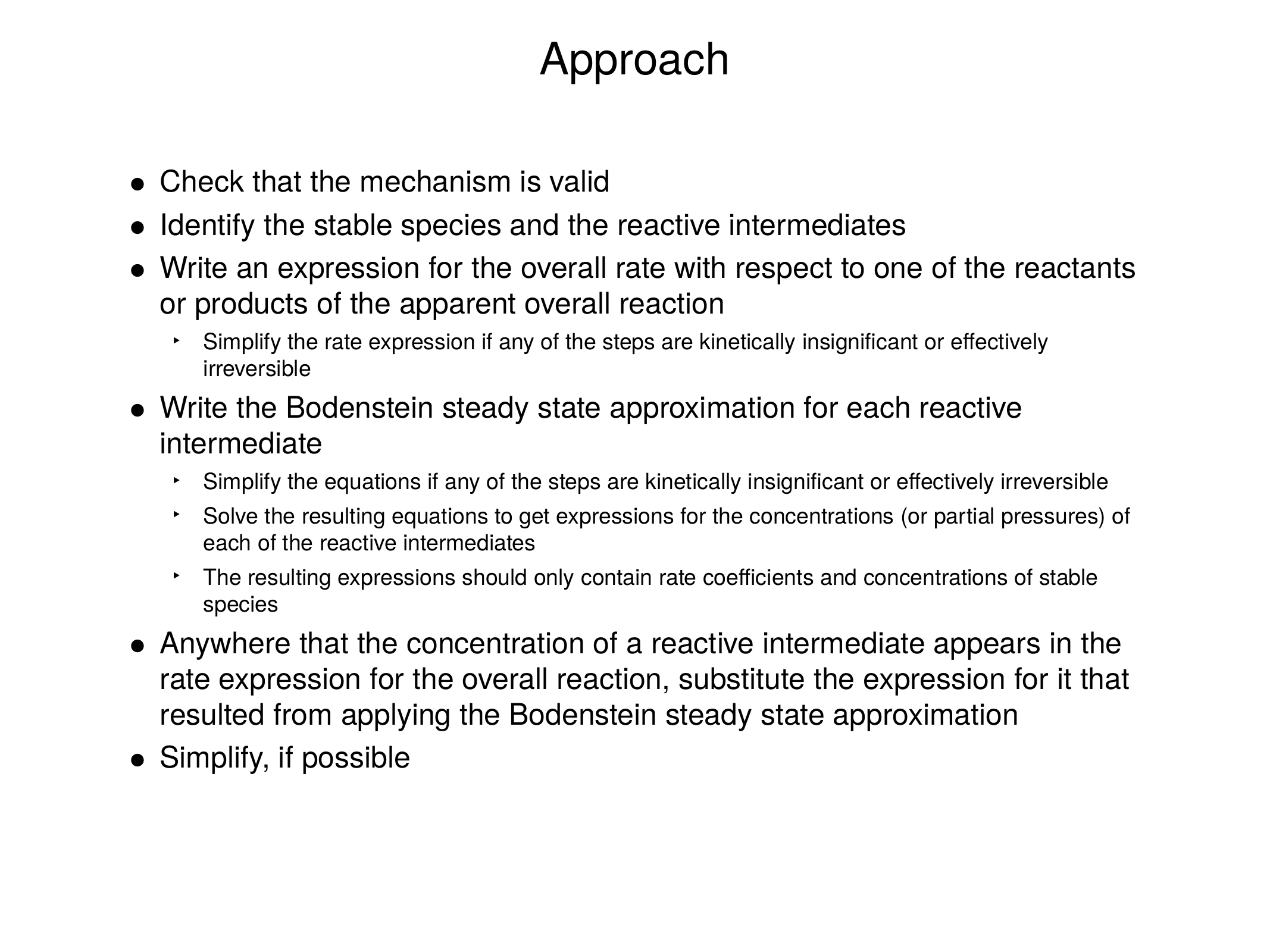

# Approach
Check that the mechanism is valid
Identify the stable species and the reactive intermediates
Write an expression for the overall rate with respect to one of the reactants or products of the apparent overall reaction
Simplify the rate expression if any of the steps are kinetically insignificant or effectively irreversible
Write the Bodenstein steady state approximation for each reactive intermediate
Simplify the equations if any of the steps are kinetically insignificant or effectively irreversible
Solve the resulting equations to get expressions for the concentrations (or partial pressures) of each of the reactive intermediates
The resulting expressions should only contain rate coefficients and concentrations of stable species
Anywhere that the concentration of a reactive intermediate appears in the rate expression for the overall reaction, substitute the expression for it that resulted from applying the Bodenstein steady state approximation
Simplify, if possible